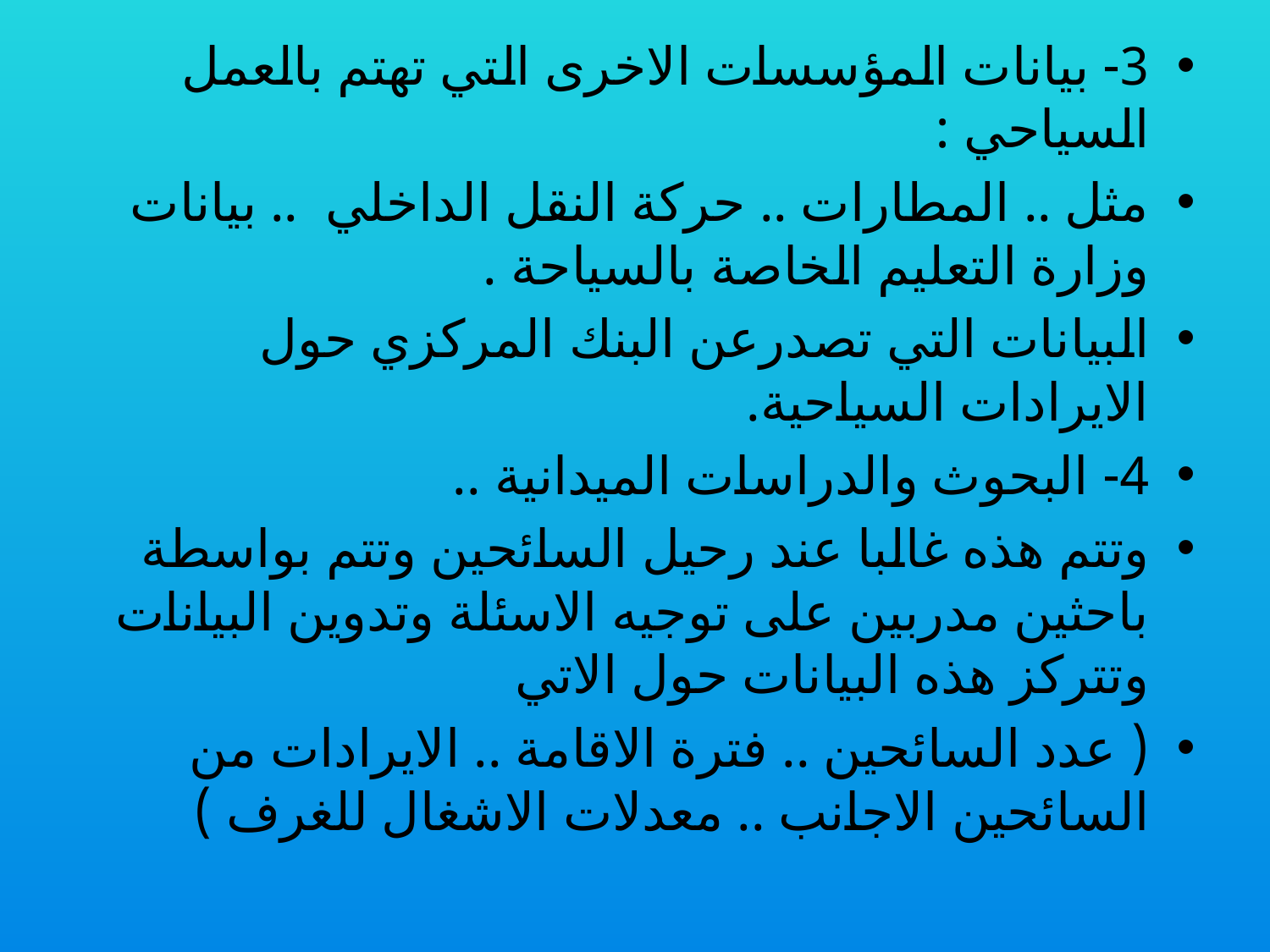

3- بيانات المؤسسات الاخرى التي تهتم بالعمل السياحي :
مثل .. المطارات .. حركة النقل الداخلي  .. بيانات وزارة التعليم الخاصة بالسياحة .
البيانات التي تصدرعن البنك المركزي حول الايرادات السياحية.
4- البحوث والدراسات الميدانية ..
وتتم هذه غالبا عند رحيل السائحين وتتم بواسطة باحثين مدربين على توجيه الاسئلة وتدوين البيانات وتتركز هذه البيانات حول الاتي
( عدد السائحين .. فترة الاقامة .. الايرادات من السائحين الاجانب .. معدلات الاشغال للغرف )